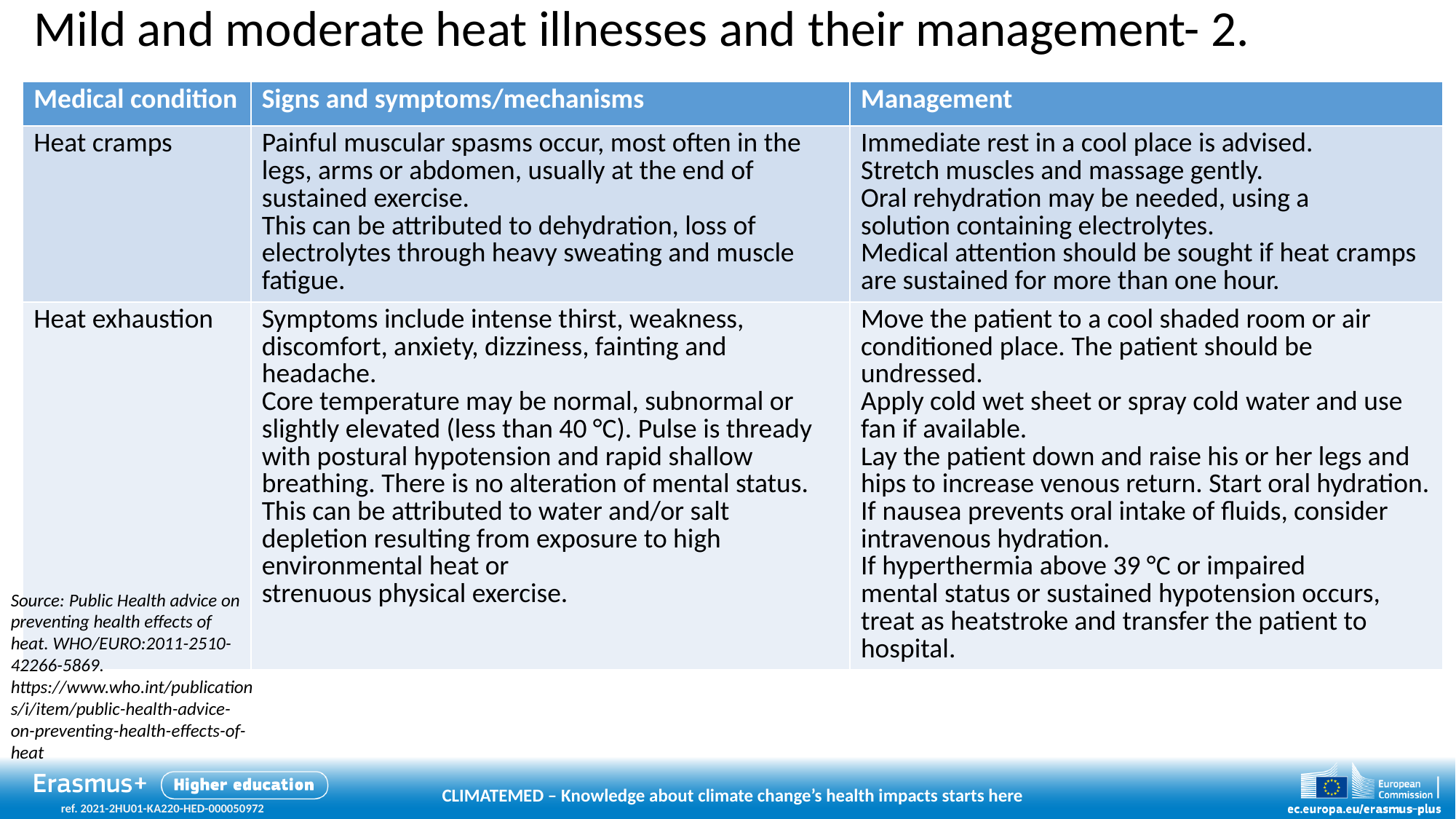

# Mild and moderate heat illnesses and their management- 2.
| Medical condition | Signs and symptoms/mechanisms | Management |
| --- | --- | --- |
| Heat cramps | Painful muscular spasms occur, most often in the legs, arms or abdomen, usually at the end of sustained exercise. This can be attributed to dehydration, loss of electrolytes through heavy sweating and muscle fatigue. | Immediate rest in a cool place is advised. Stretch muscles and massage gently. Oral rehydration may be needed, using a solution containing electrolytes. Medical attention should be sought if heat cramps are sustained for more than one hour. |
| Heat exhaustion | Symptoms include intense thirst, weakness, discomfort, anxiety, dizziness, fainting and headache. Core temperature may be normal, subnormal or slightly elevated (less than 40 °C). Pulse is thready with postural hypotension and rapid shallow breathing. There is no alteration of mental status. This can be attributed to water and/or salt depletion resulting from exposure to high environmental heat or strenuous physical exercise. | Move the patient to a cool shaded room or air conditioned place. The patient should be undressed. Apply cold wet sheet or spray cold water and use fan if available. Lay the patient down and raise his or her legs and hips to increase venous return. Start oral hydration. If nausea prevents oral intake of fluids, consider intravenous hydration. If hyperthermia above 39 °C or impaired mental status or sustained hypotension occurs, treat as heatstroke and transfer the patient to hospital. |
Source: Public Health advice on preventing health effects of heat. WHO/EURO:2011-2510-42266-5869. https://www.who.int/publications/i/item/public-health-advice-on-preventing-health-effects-of-heat